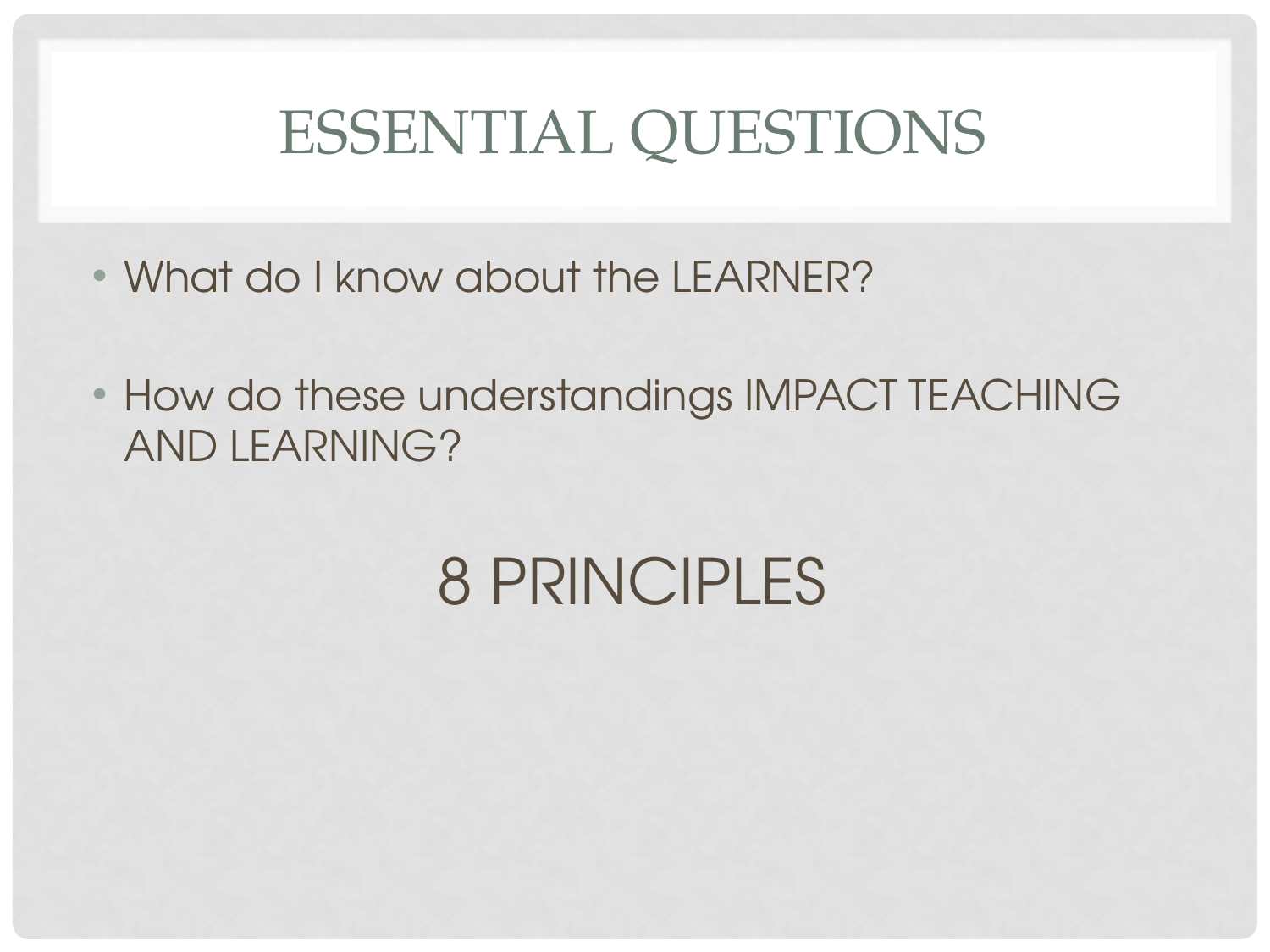

# Essential Questions
What do I know about the LEARNER?

How do these understandings IMPACT TEACHING AND LEARNING?

 8 PRINCIPLES